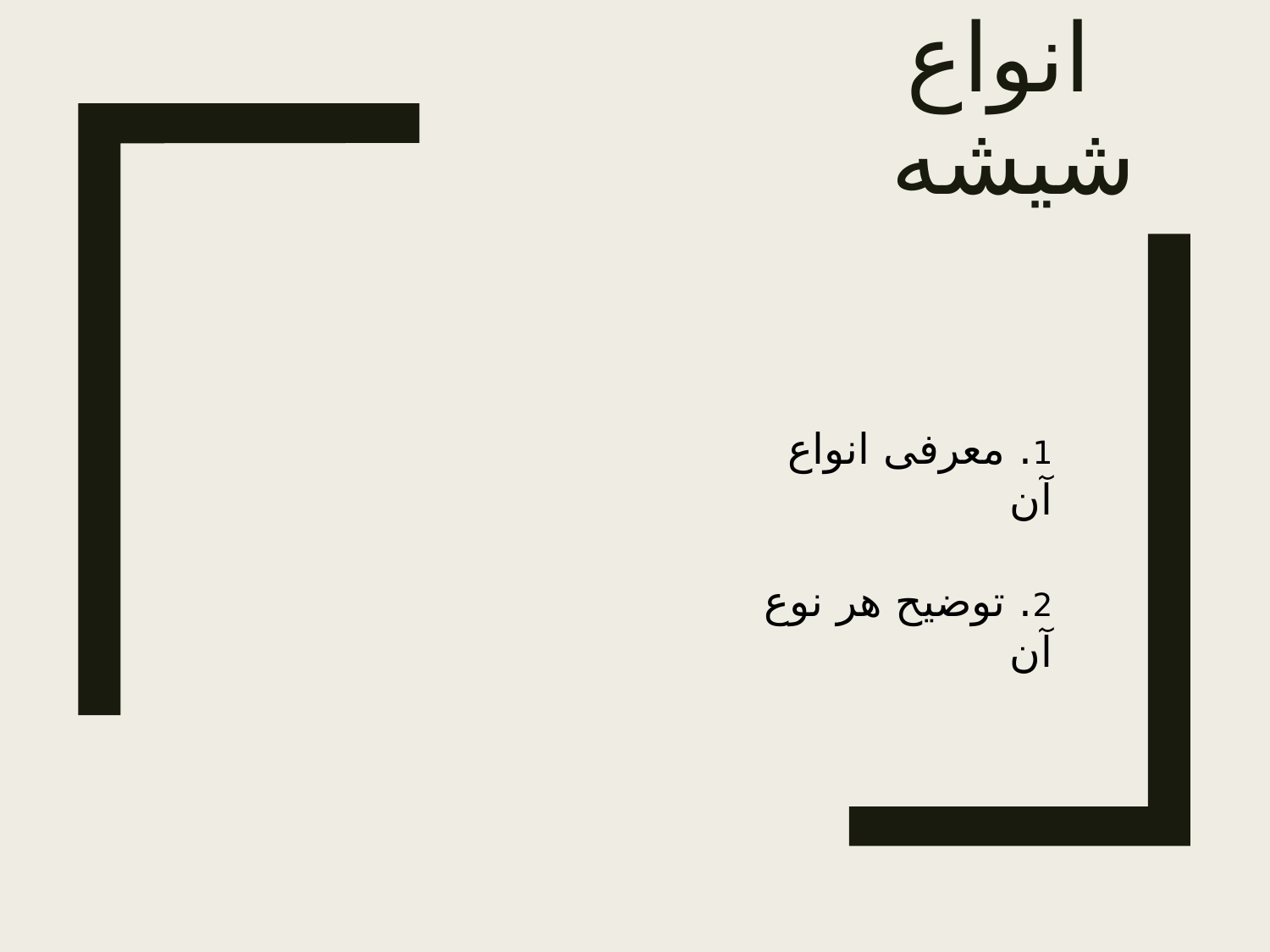

# انواع شیشه
1. معرفی انواع آن

2. توضیح هر نوع آن